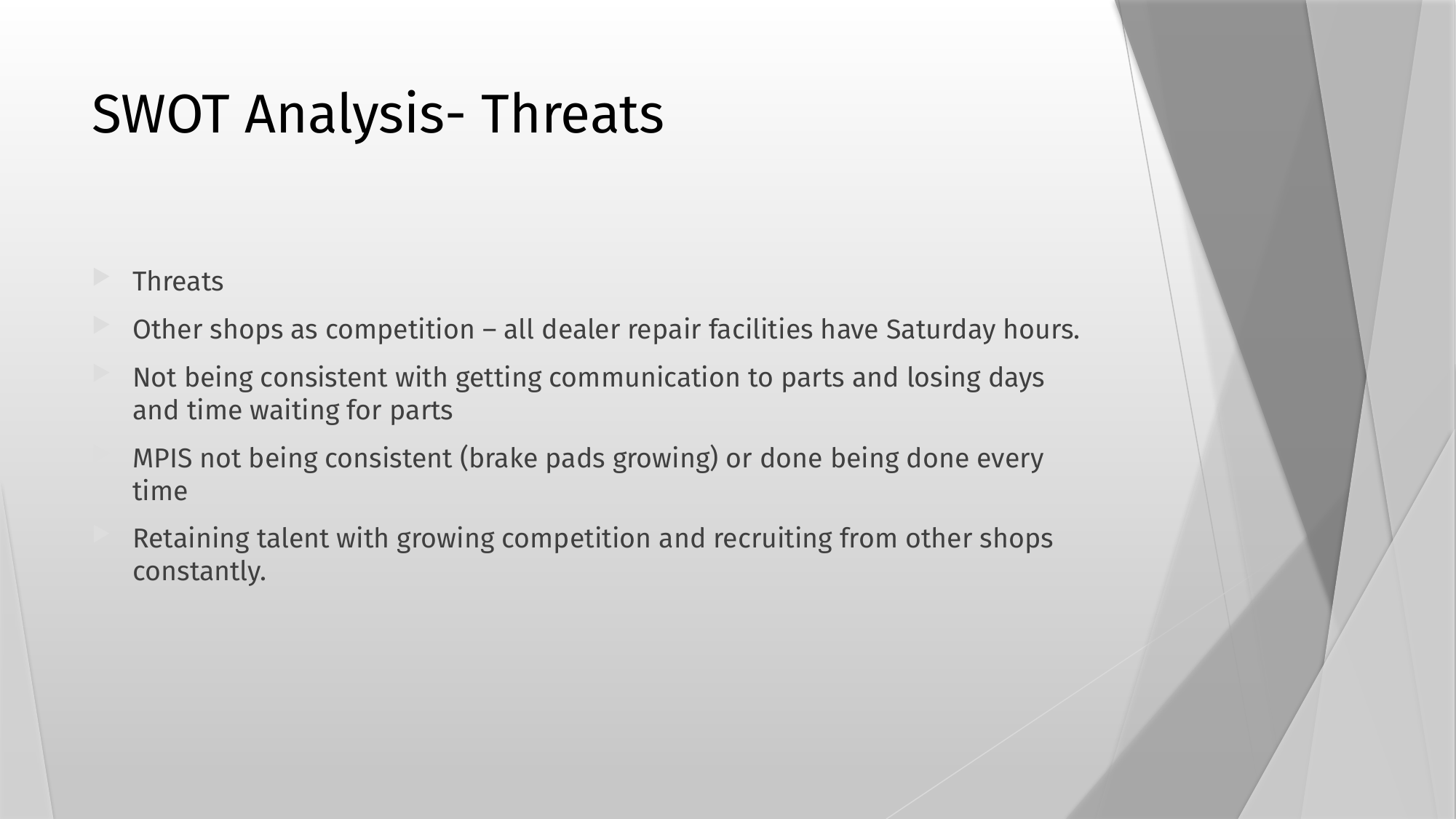

# SWOT Analysis- Threats
Threats
Other shops as competition – all dealer repair facilities have Saturday hours.
Not being consistent with getting communication to parts and losing days and time waiting for parts
MPIS not being consistent (brake pads growing) or done being done every time
Retaining talent with growing competition and recruiting from other shops constantly.